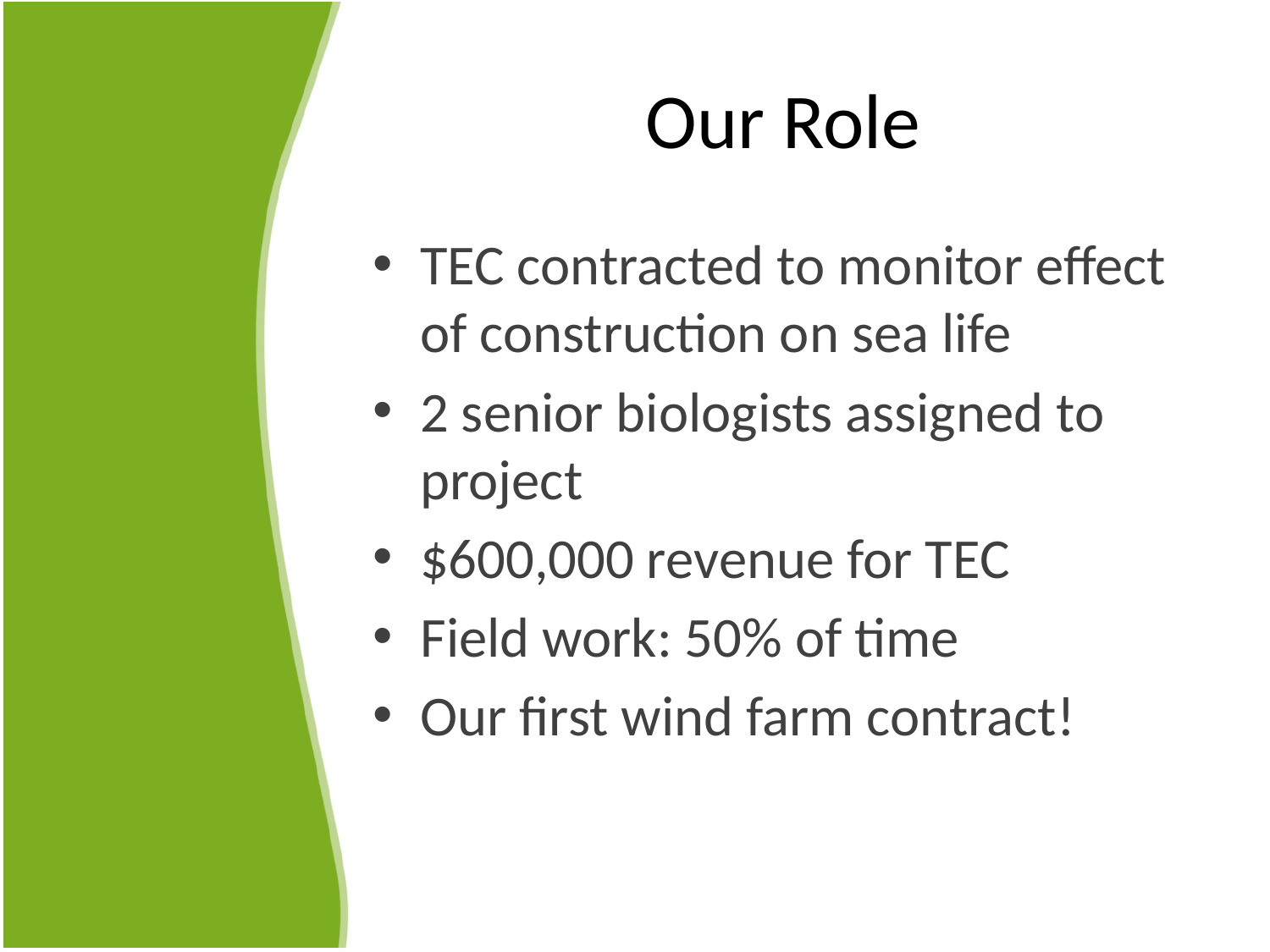

# Our Role
TEC contracted to monitor effect of construction on sea life
2 senior biologists assigned to project
$600,000 revenue for TEC
Field work: 50% of time
Our first wind farm contract!